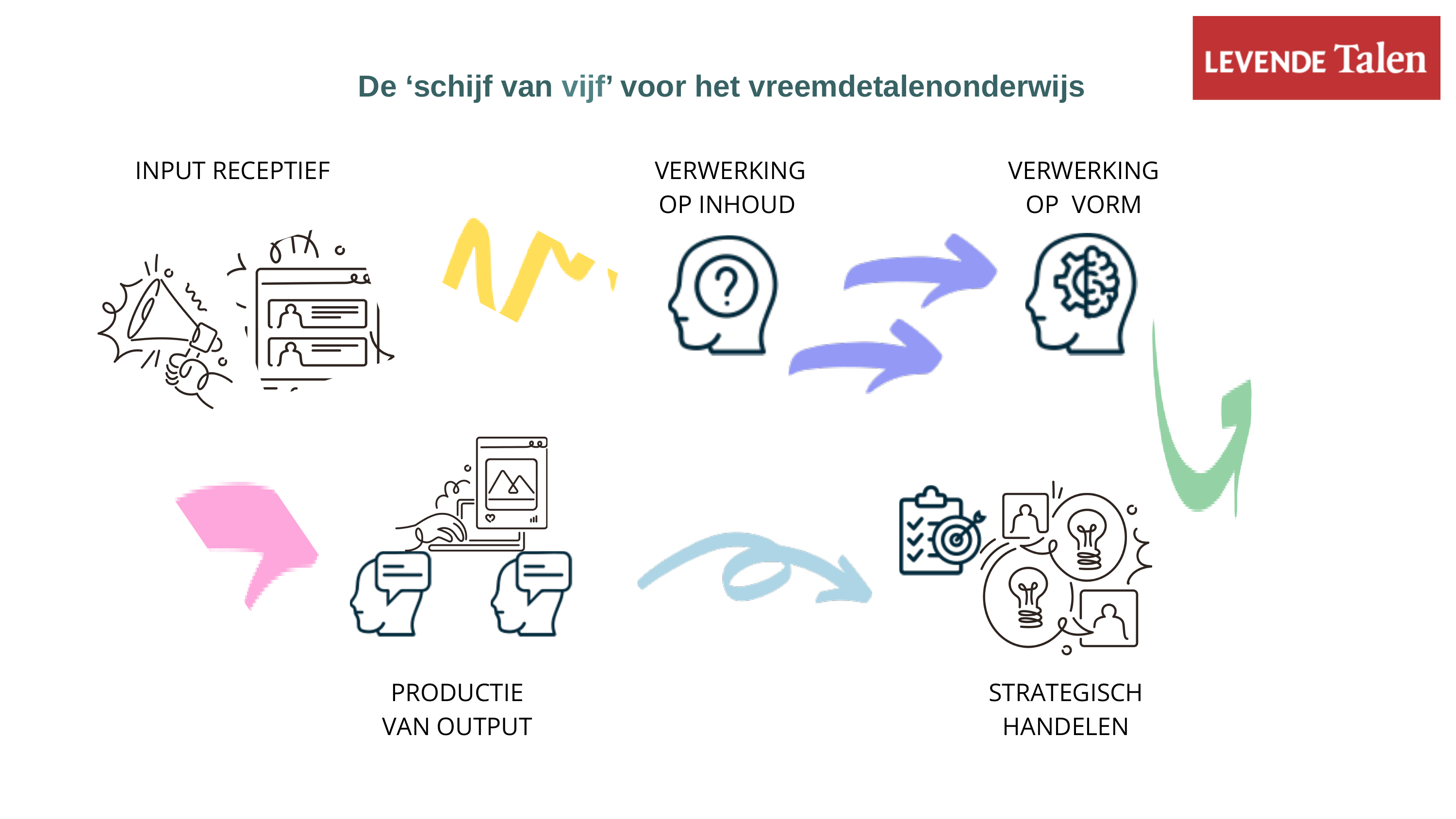

De ‘schijf van vijf’ voor het vreemdetalenonderwijs
INPUT RECEPTIEF
VERWERKING OP INHOUD
VERWERKING OP  VORM

PRODUCTIE VAN OUTPUT
STRATEGISCH HANDELEN